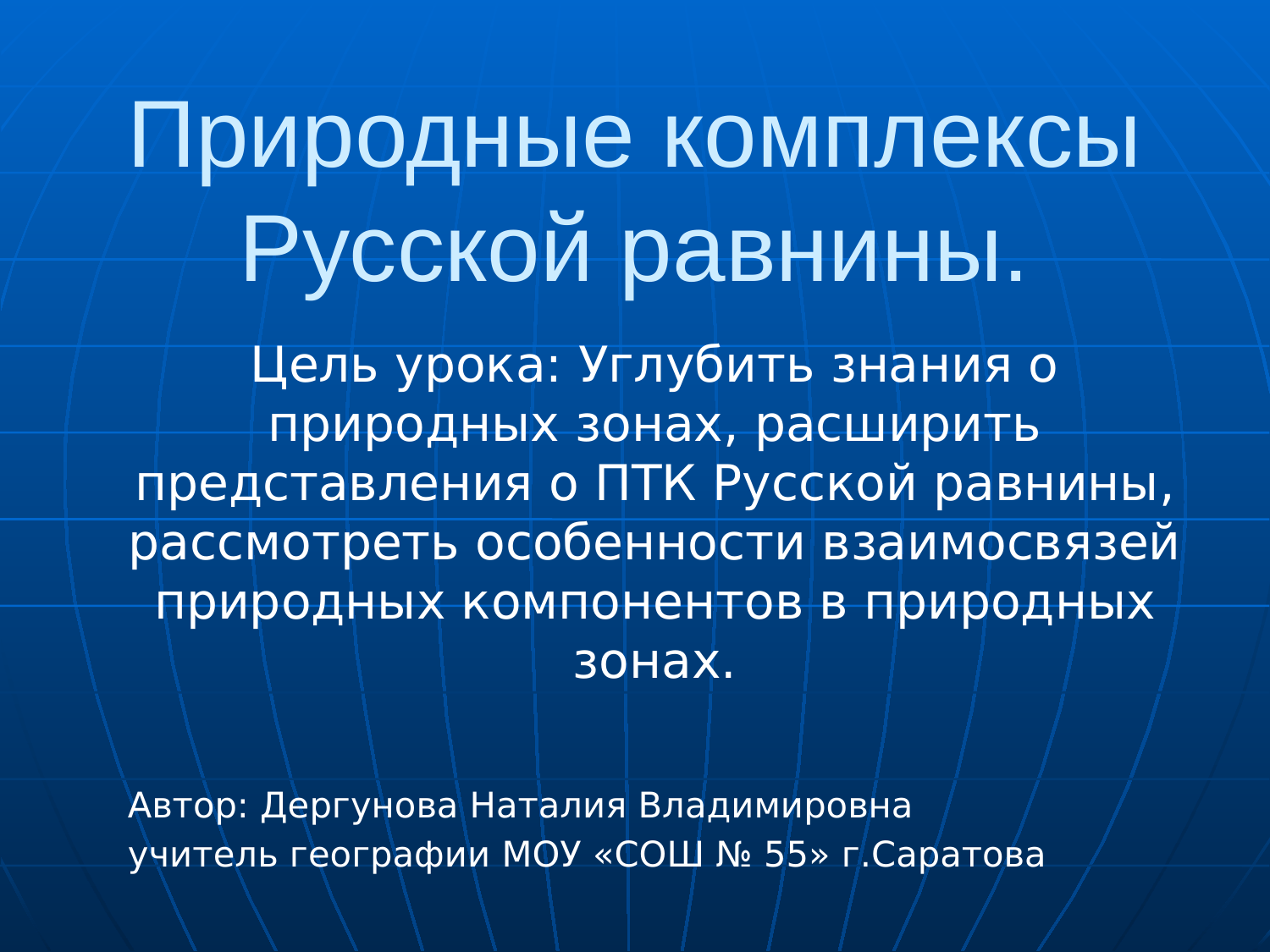

# Природные комплексы Русской равнины.
Цель урока: Углубить знания о природных зонах, расширить представления о ПТК Русской равнины, рассмотреть особенности взаимосвязей природных компонентов в природных зонах.
Автор: Дергунова Наталия Владимировна
учитель географии МОУ «СОШ № 55» г.Саратова